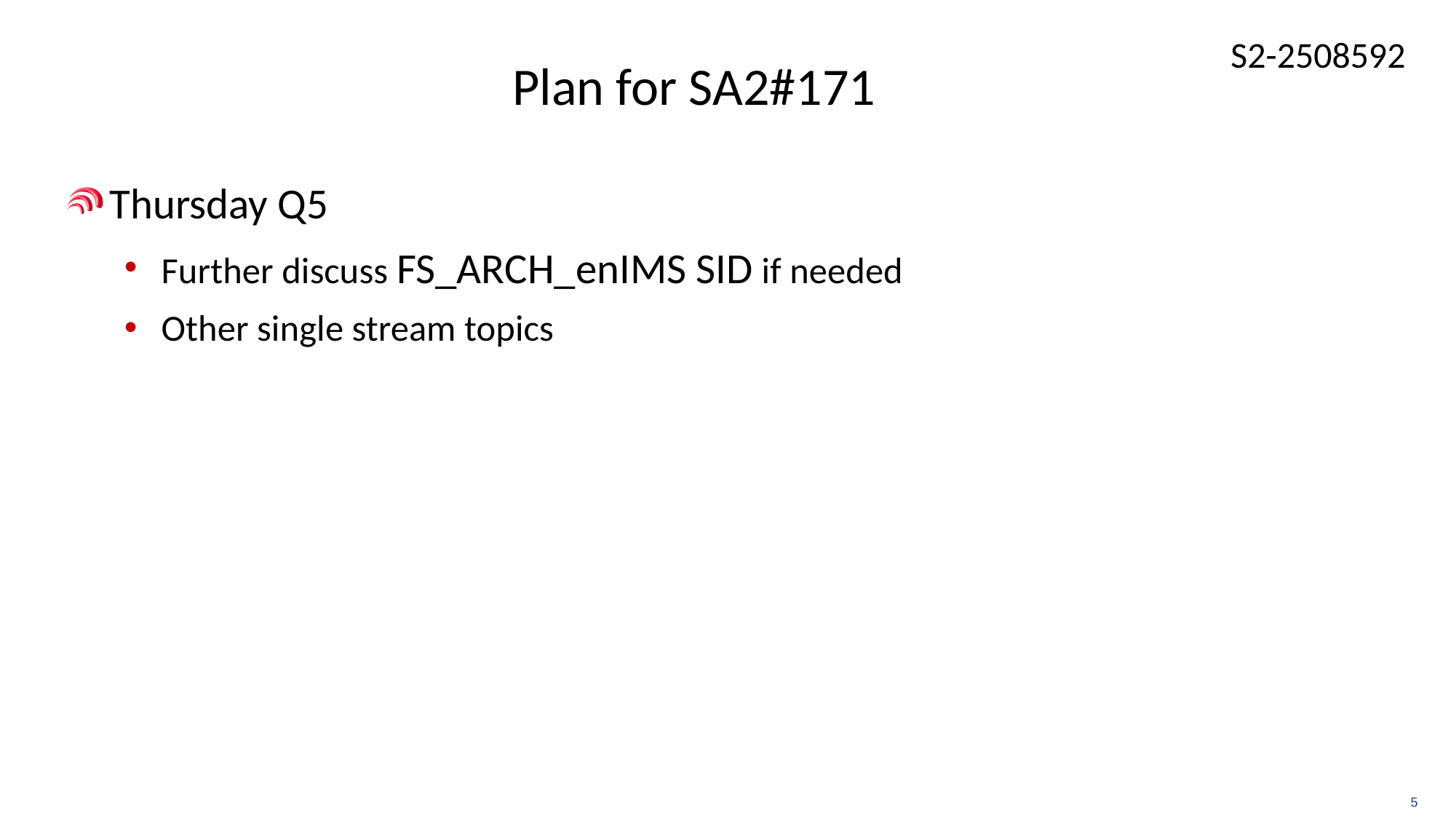

# Plan for SA2#171
Thursday Q5
Further discuss FS_ARCH_enIMS SID if needed
Other single stream topics